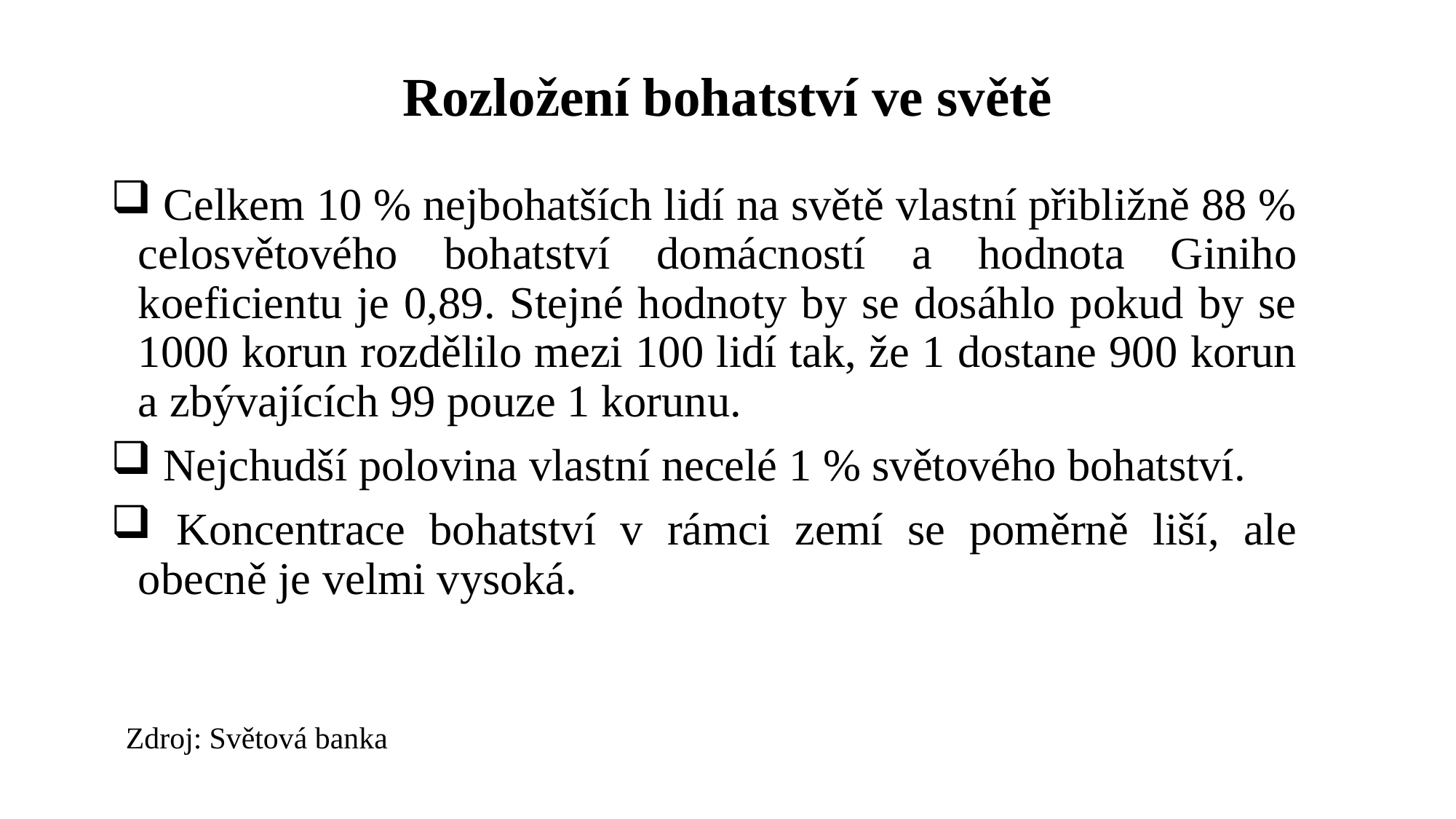

# Rozložení bohatství ve světě
 Celkem 10 % nejbohatších lidí na světě vlastní přibližně 88 % celosvětového bohatství domácností a hodnota Giniho koeficientu je 0,89. Stejné hodnoty by se dosáhlo pokud by se 1000 korun rozdělilo mezi 100 lidí tak, že 1 dostane 900 korun a zbývajících 99 pouze 1 korunu.
 Nejchudší polovina vlastní necelé 1 % světového bohatství.
 Koncentrace bohatství v rámci zemí se poměrně liší, ale obecně je velmi vysoká.
Zdroj: Světová banka